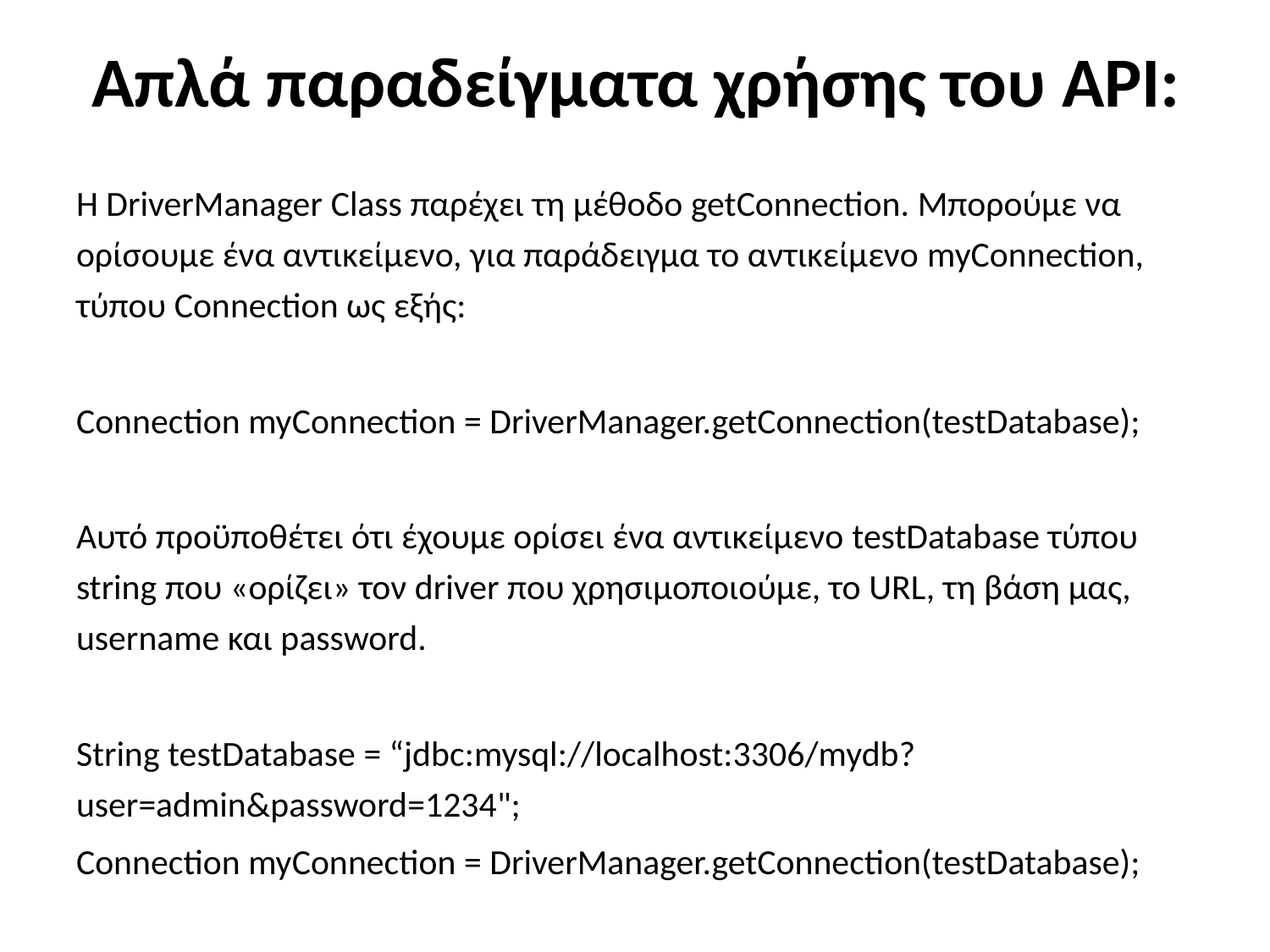

# Απλά παραδείγματα χρήσης του API:
Η DriverManager Class παρέχει τη μέθοδο getConnection. Μπορούμε να ορίσουμε ένα αντικείμενο, για παράδειγμα το αντικείμενο myConnection, τύπου Connection ως εξής:

Connection myConnection = DriverManager.getConnection(testDatabase);

Αυτό προϋποθέτει ότι έχουμε ορίσει ένα αντικείμενο testDatabase τύπου string που «ορίζει» τον driver που χρησιμοποιούμε, το URL, τη βάση μας, username και password.

String testDatabase = “jdbc:mysql://localhost:3306/mydb?user=admin&password=1234";
Connection myConnection = DriverManager.getConnection(testDatabase);